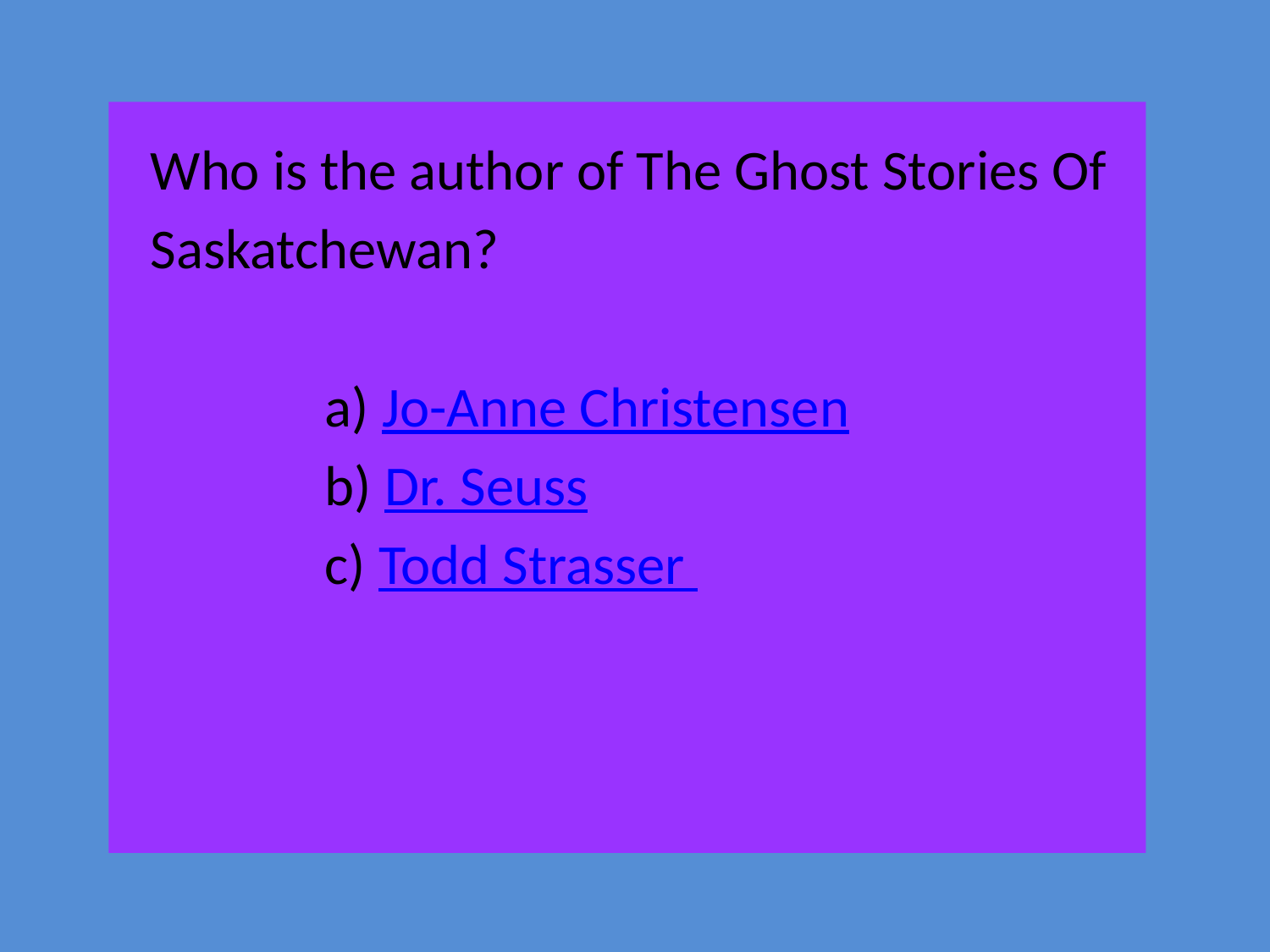

Who is the author of The Ghost Stories Of
Saskatchewan?

		a) Jo-Anne Christensen
		b) Dr. Seuss
		c) Todd Strasser